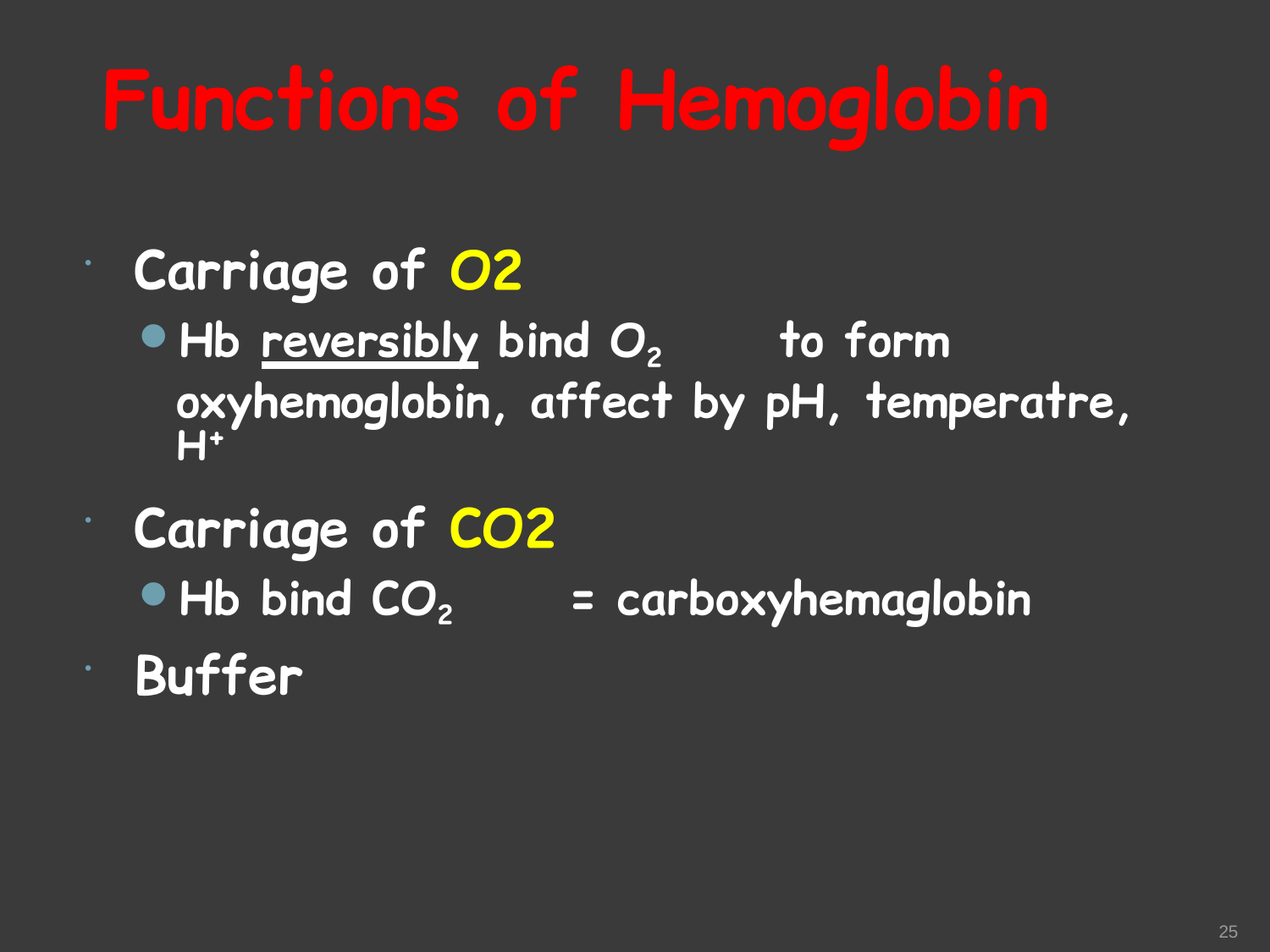

# Functions of Hemoglobin
Carriage of O2
Hb reversibly bind O2	to form oxyhemoglobin, affect by pH, temperatre,
H+
Carriage of CO2
Hb bind CO2	= carboxyhemaglobin
Buffer
25